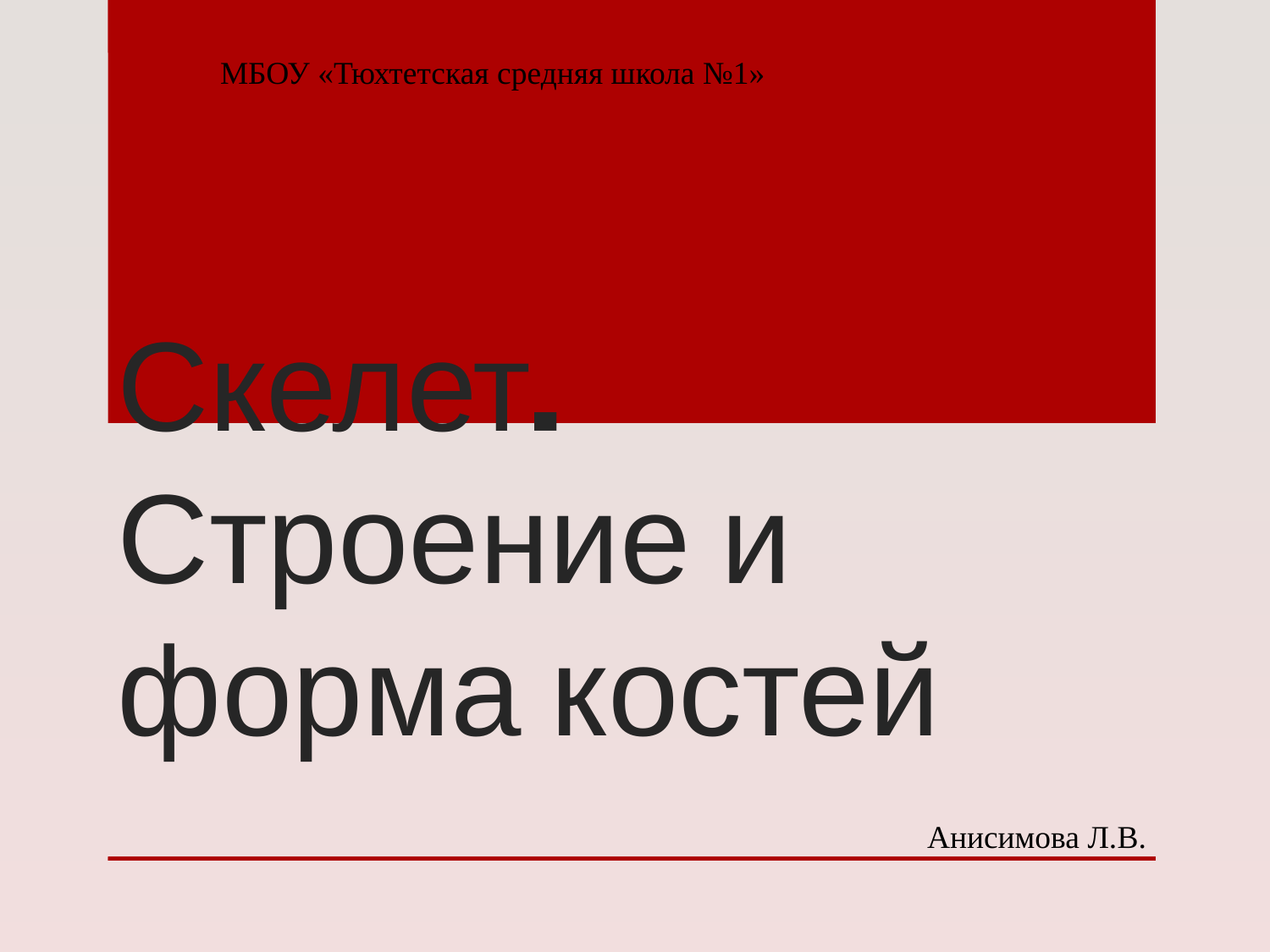

МБОУ «Тюхтетская средняя школа №1»
# Скелет. Строение и форма костей
Анисимова Л.В.